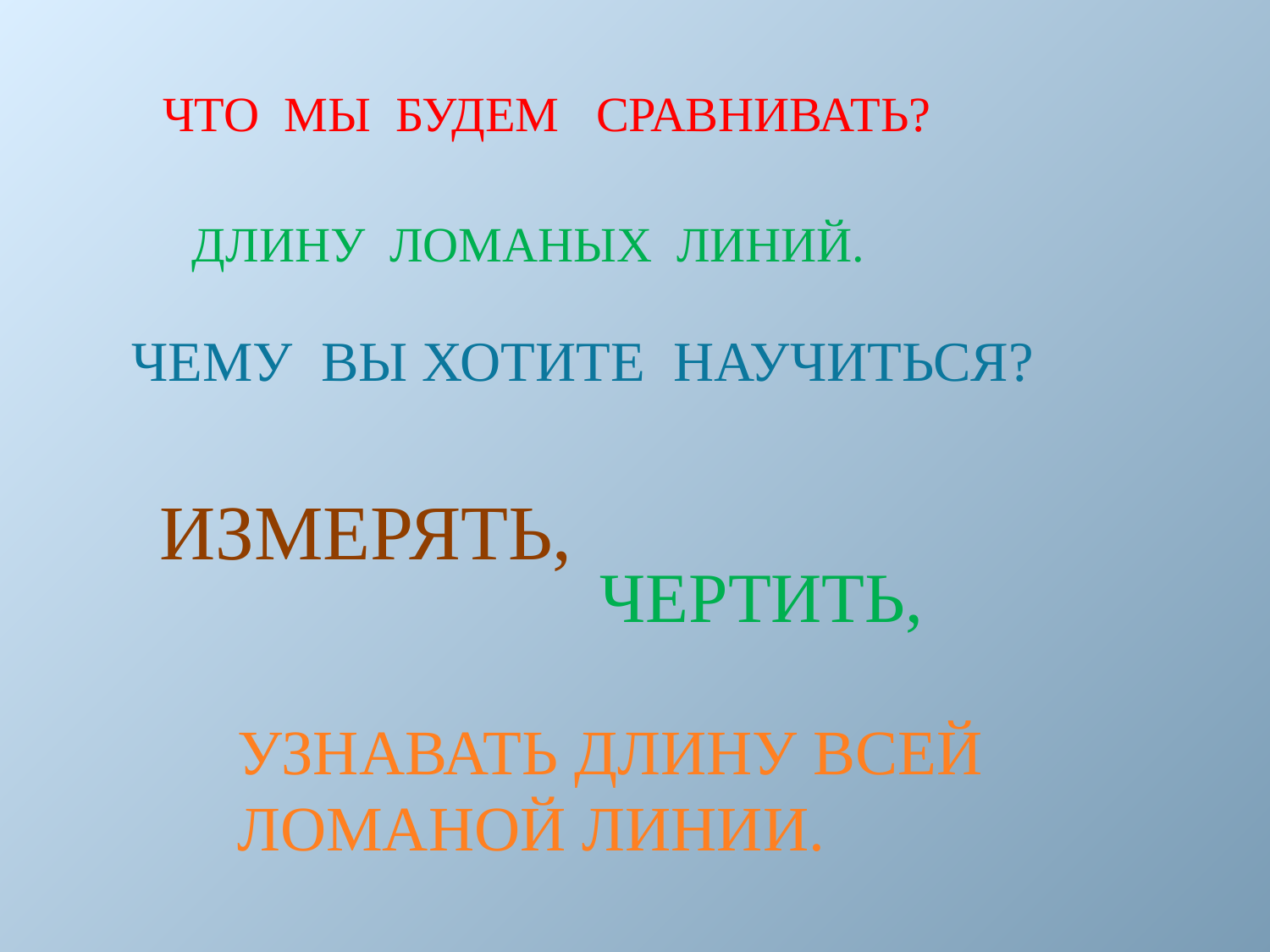

ЧТО  МЫ  БУДЕМ   СРАВНИВАТЬ?
ДЛИНУ  ЛОМАНЫХ  ЛИНИЙ.
ЧЕМУ  ВЫ ХОТИТЕ  НАУЧИТЬСЯ?
ИЗМЕРЯТЬ,
ЧЕРТИТЬ,
УЗНАВАТЬ ДЛИНУ ВСЕЙ ЛОМАНОЙ ЛИНИИ.